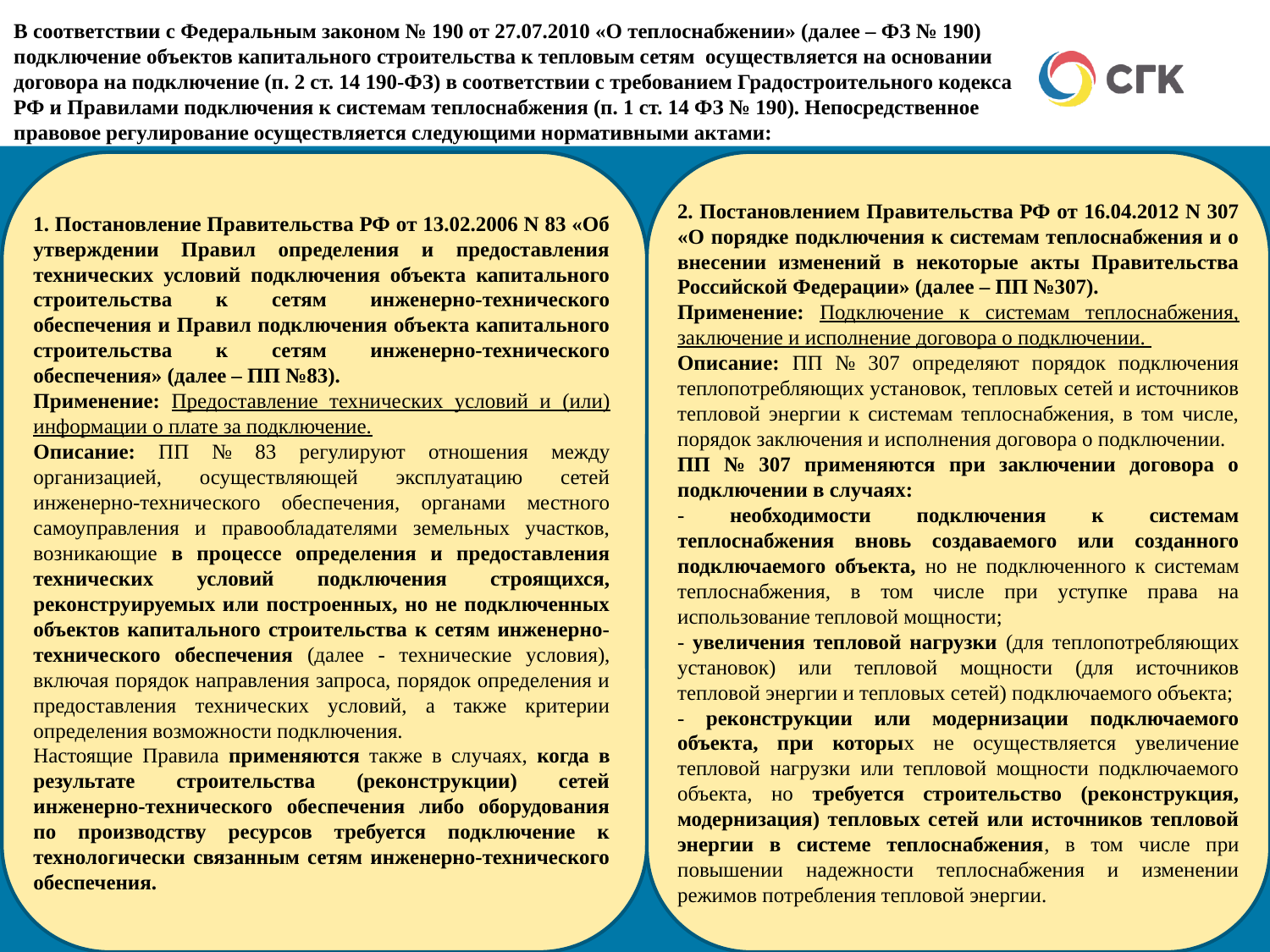

В соответствии с Федеральным законом № 190 от 27.07.2010 «О теплоснабжении» (далее – ФЗ № 190) подключение объектов капитального строительства к тепловым сетям  осуществляется на основании договора на подключение (п. 2 ст. 14 190-ФЗ) в соответствии с требованием Градостроительного кодекса РФ и Правилами подключения к системам теплоснабжения (п. 1 ст. 14 ФЗ № 190). Непосредственное правовое регулирование осуществляется следующими нормативными актами:
1. Постановление Правительства РФ от 13.02.2006 N 83 «Об утверждении Правил определения и предоставления технических условий подключения объекта капитального строительства к сетям инженерно-технического обеспечения и Правил подключения объекта капитального строительства к сетям инженерно-технического обеспечения» (далее – ПП №83).
Применение: Предоставление технических условий и (или) информации о плате за подключение.
Описание: ПП № 83 регулируют отношения между организацией, осуществляющей эксплуатацию сетей инженерно-технического обеспечения, органами местного самоуправления и правообладателями земельных участков, возникающие в процессе определения и предоставления технических условий подключения строящихся, реконструируемых или построенных, но не подключенных объектов капитального строительства к сетям инженерно-технического обеспечения (далее - технические условия), включая порядок направления запроса, порядок определения и предоставления технических условий, а также критерии определения возможности подключения.
Настоящие Правила применяются также в случаях, когда в результате строительства (реконструкции) сетей инженерно-технического обеспечения либо оборудования по производству ресурсов требуется подключение к технологически связанным сетям инженерно-технического обеспечения.
2. Постановлением Правительства РФ от 16.04.2012 N 307 «О порядке подключения к системам теплоснабжения и о внесении изменений в некоторые акты Правительства Российской Федерации» (далее – ПП №307).
Применение: Подключение к системам теплоснабжения, заключение и исполнение договора о подключении.
Описание: ПП № 307 определяют порядок подключения теплопотребляющих установок, тепловых сетей и источников тепловой энергии к системам теплоснабжения, в том числе, порядок заключения и исполнения договора о подключении.
ПП № 307 применяются при заключении договора о подключении в случаях:
- необходимости подключения к системам теплоснабжения вновь создаваемого или созданного подключаемого объекта, но не подключенного к системам теплоснабжения, в том числе при уступке права на использование тепловой мощности;
- увеличения тепловой нагрузки (для теплопотребляющих установок) или тепловой мощности (для источников тепловой энергии и тепловых сетей) подключаемого объекта;
- реконструкции или модернизации подключаемого объекта, при которых не осуществляется увеличение тепловой нагрузки или тепловой мощности подключаемого объекта, но требуется строительство (реконструкция, модернизация) тепловых сетей или источников тепловой энергии в системе теплоснабжения, в том числе при повышении надежности теплоснабжения и изменении режимов потребления тепловой энергии.